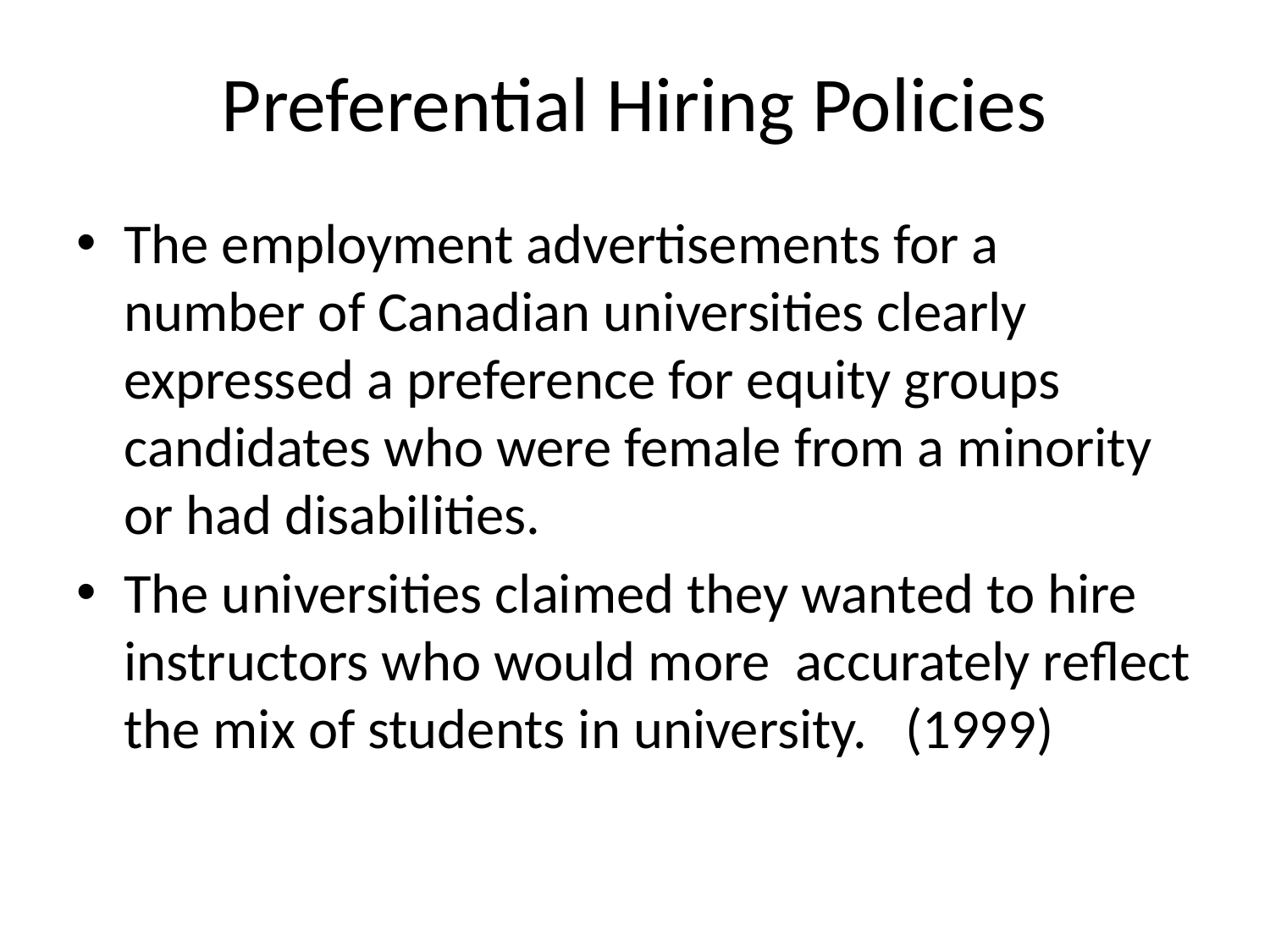

# Preferential Hiring Policies
The employment advertisements for a number of Canadian universities clearly expressed a preference for equity groups candidates who were female from a minority or had disabilities.
The universities claimed they wanted to hire instructors who would more  accurately reflect the mix of students in university.   (1999)